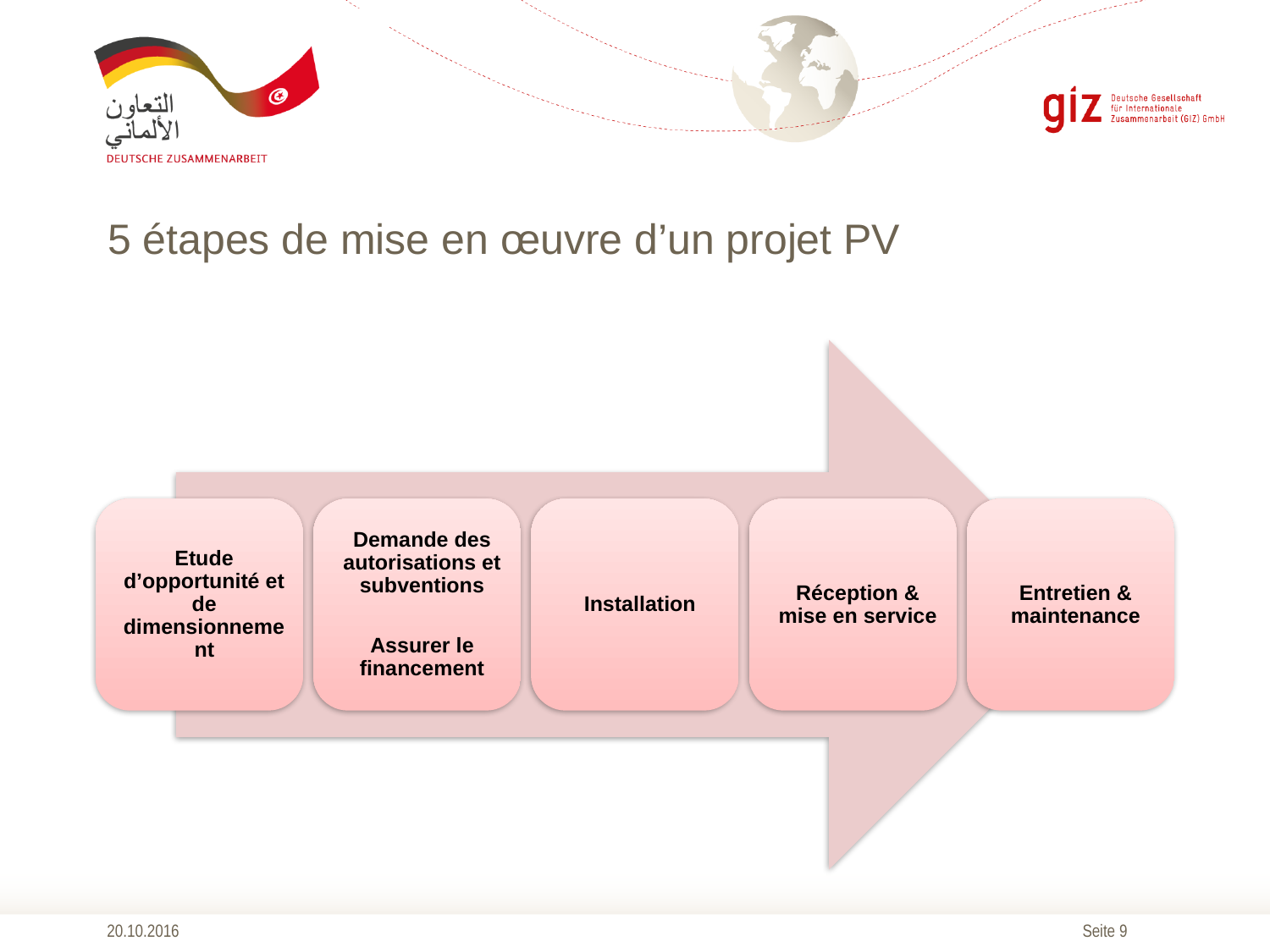

# 5 étapes de mise en œuvre d’un projet PV
Etude d’opportunité et de dimensionnement
Demande des autorisations et subventions

Assurer le financement
Installation
Réception & mise en service
Entretien & maintenance
20.10.2016